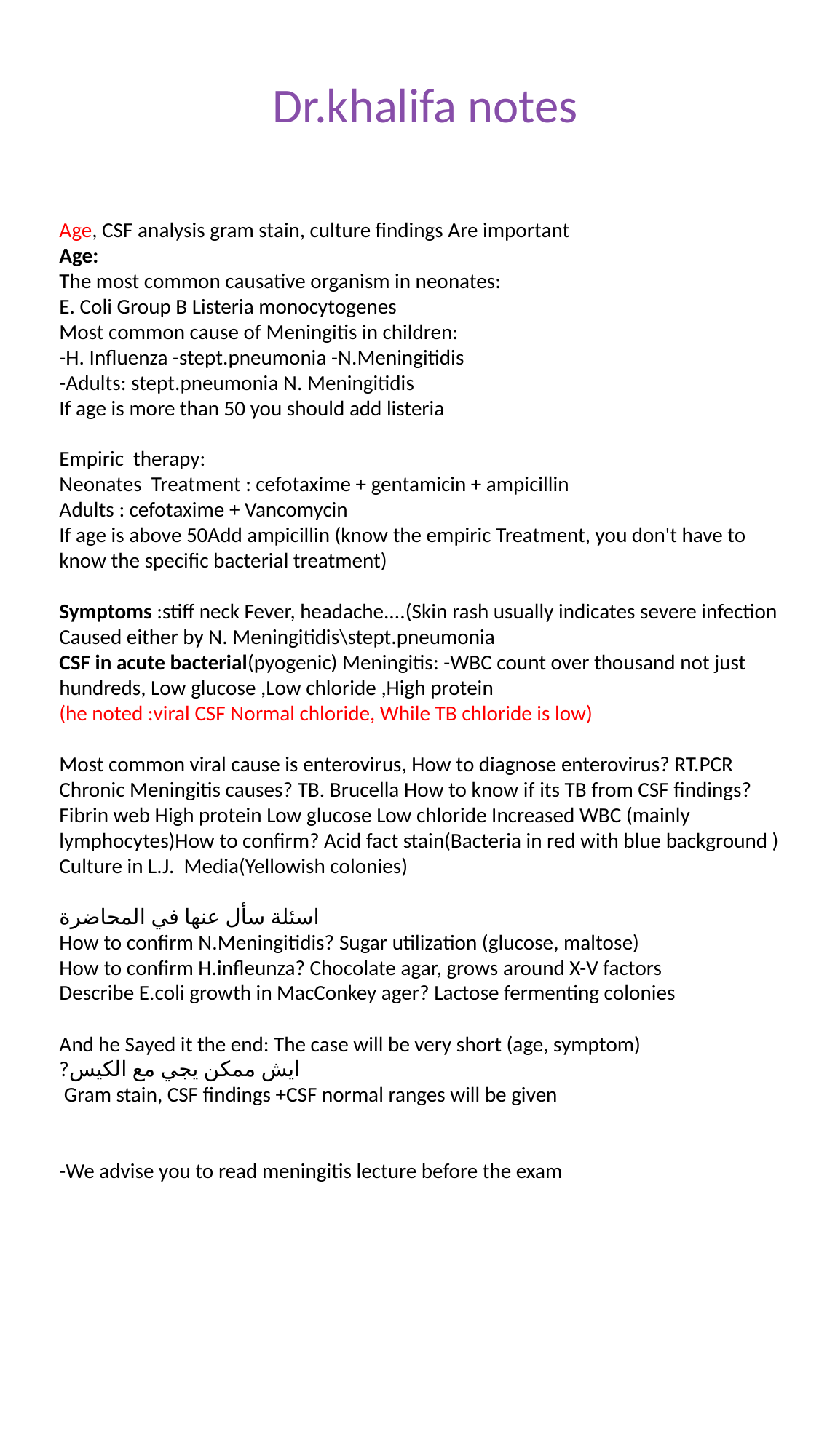

Dr.khalifa notes

Age, CSF analysis gram stain, culture findings Are important
Age:
The most common causative organism in neonates:
E. Coli Group B Listeria monocytogenes
Most common cause of Meningitis in children:
-H. Influenza -stept.pneumonia -N.Meningitidis
-Adults: stept.pneumonia N. Meningitidis
If age is more than 50 you should add listeria

Empiric  therapy:
Neonates  Treatment : cefotaxime + gentamicin + ampicillin
Adults : cefotaxime + Vancomycin
If age is above 50Add ampicillin (know the empiric Treatment, you don't have to know the specific bacterial treatment)

Symptoms :stiff neck Fever, headache....(Skin rash usually indicates severe infection Caused either by N. Meningitidis\stept.pneumonia
CSF in acute bacterial(pyogenic) Meningitis: -WBC count over thousand not just hundreds, Low glucose ,Low chloride ,High protein
(he noted :viral CSF Normal chloride, While TB chloride is low)

Most common viral cause is enterovirus, How to diagnose enterovirus? RT.PCR
Chronic Meningitis causes? TB. Brucella How to know if its TB from CSF findings? Fibrin web High protein Low glucose Low chloride Increased WBC (mainly lymphocytes)How to confirm? Acid fact stain(Bacteria in red with blue background ) Culture in L.J.  Media(Yellowish colonies)

اسئلة سأل عنها في المحاضرة
How to confirm N.Meningitidis? Sugar utilization (glucose, maltose)
How to confirm H.infleunza? Chocolate agar, grows around X-V factors
Describe E.coli growth in MacConkey ager? Lactose fermenting colonies

And he Sayed it the end: The case will be very short (age, symptom)
?ايش ممكن يجي مع الكيس
 Gram stain, CSF findings +CSF normal ranges will be given

-We advise you to read meningitis lecture before the exam